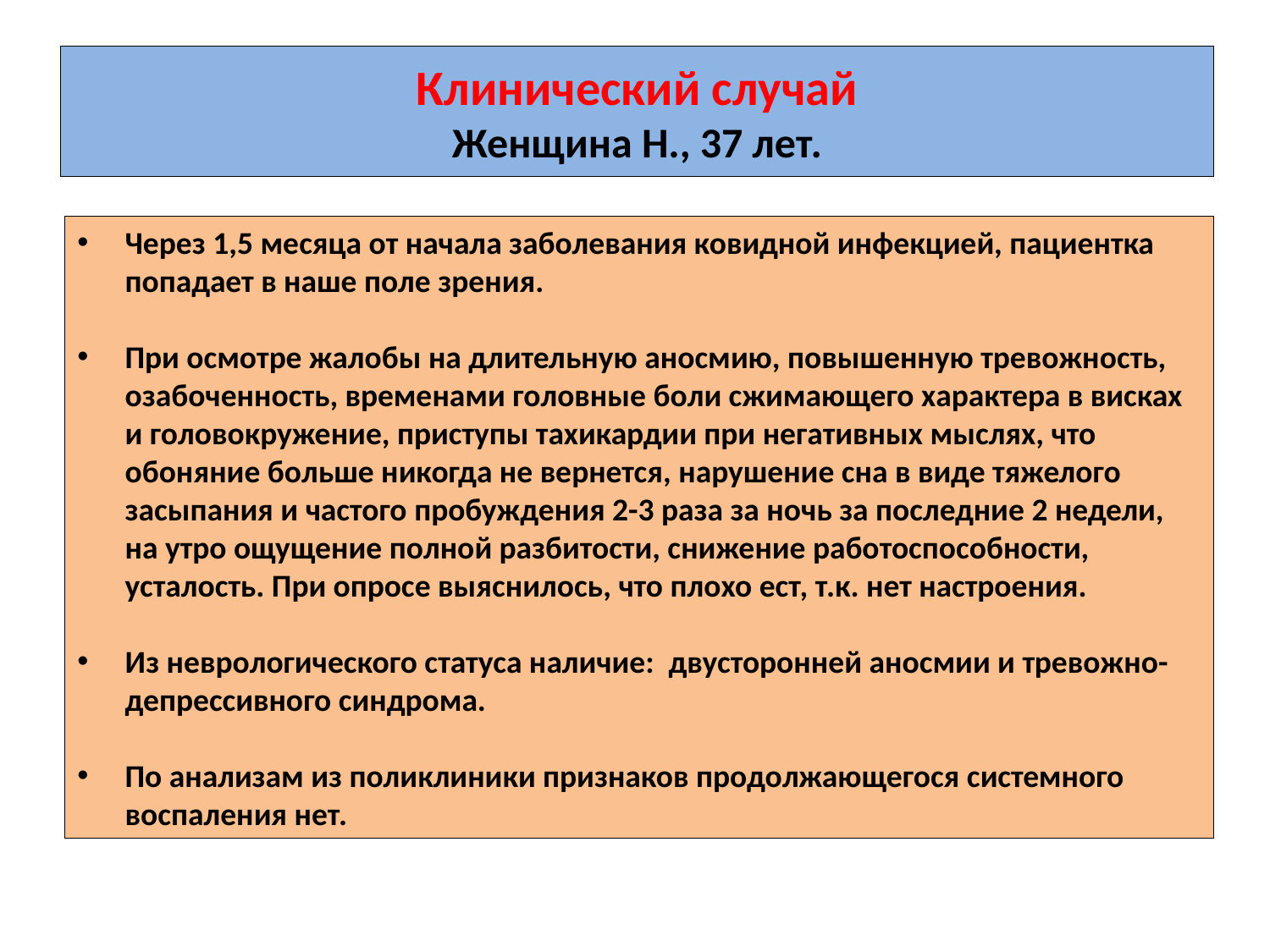

# Клинический случай Женщина Н., 37 лет.
Через 1,5 месяца от начала заболевания ковидной инфекцией, пациентка попадает в наше поле зрения.

При осмотре жалобы на длительную аносмию, повышенную тревожность, озабоченность, временами головные боли сжимающего характера в висках и головокружение, приступы тахикардии при негативных мыслях, что обоняние больше никогда не вернется, нарушение сна в виде тяжелого засыпания и частого пробуждения 2-3 раза за ночь за последние 2 недели, на утро ощущение полной разбитости, снижение работоспособности, усталость. При опросе выяснилось, что плохо ест, т.к. нет настроения.

Из неврологического статуса наличие:  двусторонней аносмии и тревожно-депрессивного синдрома.

По анализам из поликлиники признаков продолжающегося системного воспаления нет.